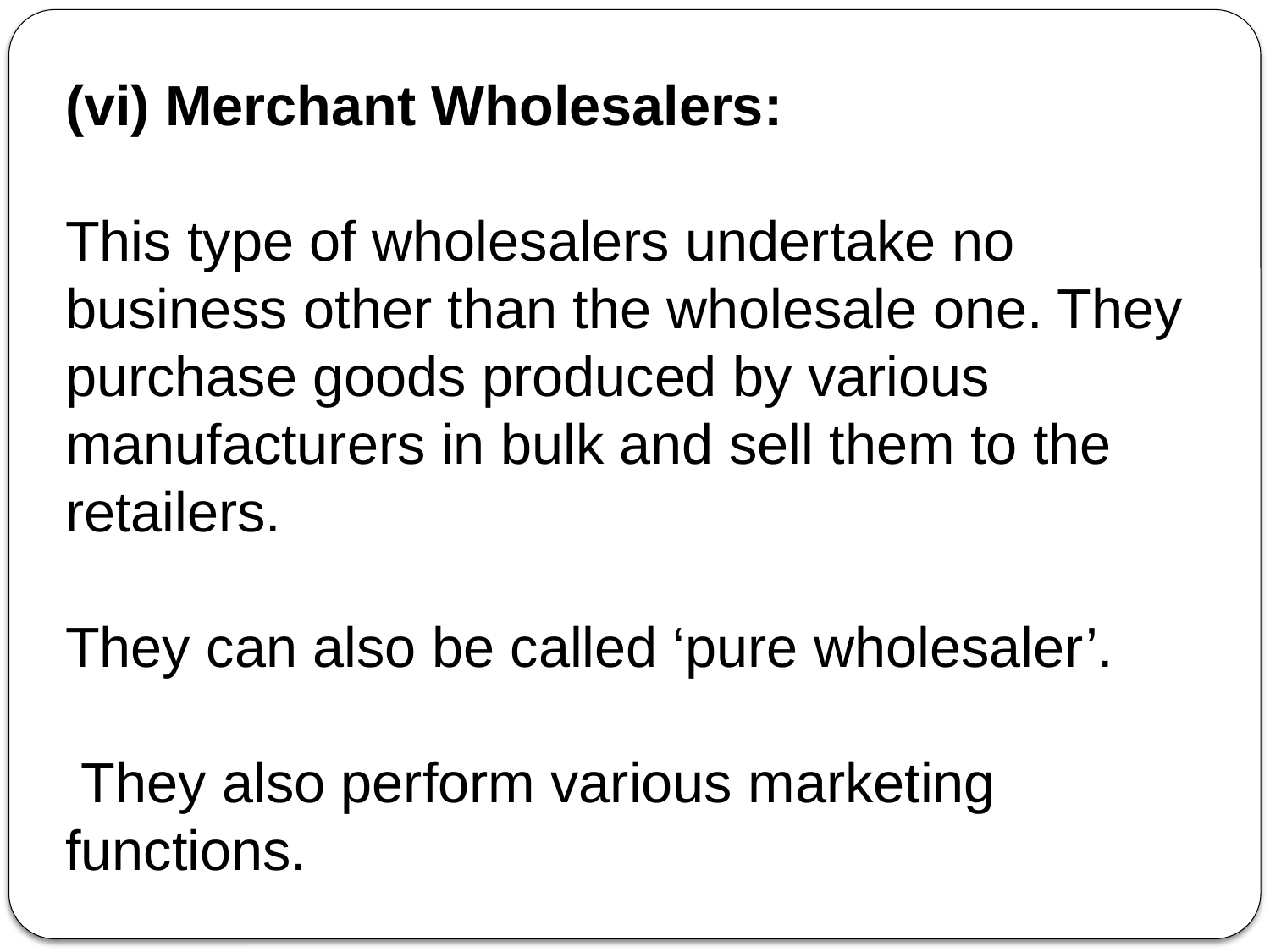

(vi) Merchant Wholesalers:

This type of wholesalers undertake no business other than the wholesale one. They purchase goods produced by various manufacturers in bulk and sell them to the retailers.

They can also be called ‘pure wholesaler’.

 They also perform various marketing functions.